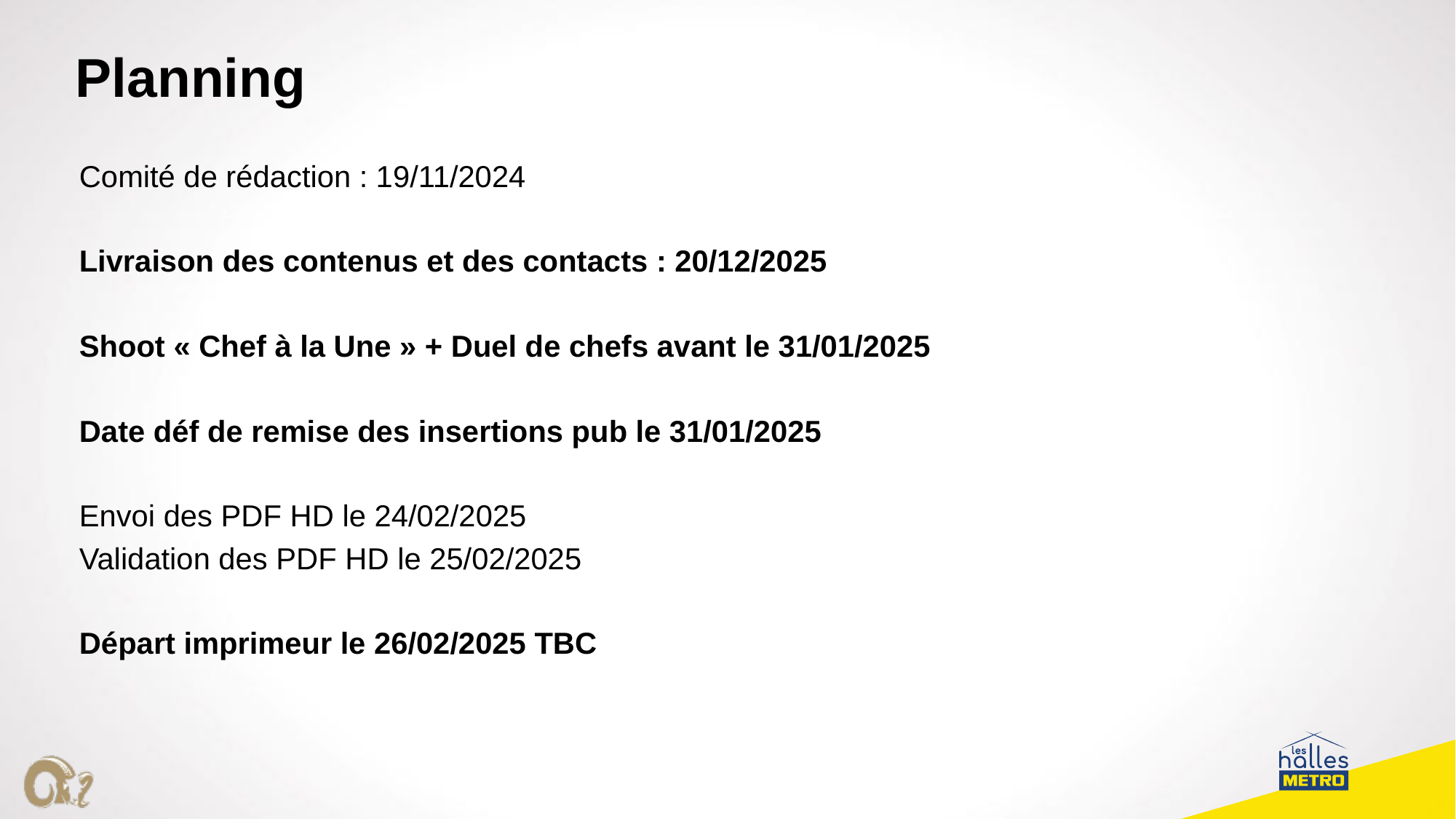

Planning
Comité de rédaction : 19/11/2024

Livraison des contenus et des contacts : 20/12/2025

Shoot « Chef à la Une » + Duel de chefs avant le 31/01/2025

Date déf de remise des insertions pub le 31/01/2025

Envoi des PDF HD le 24/02/2025
Validation des PDF HD le 25/02/2025

Départ imprimeur le 26/02/2025 TBC